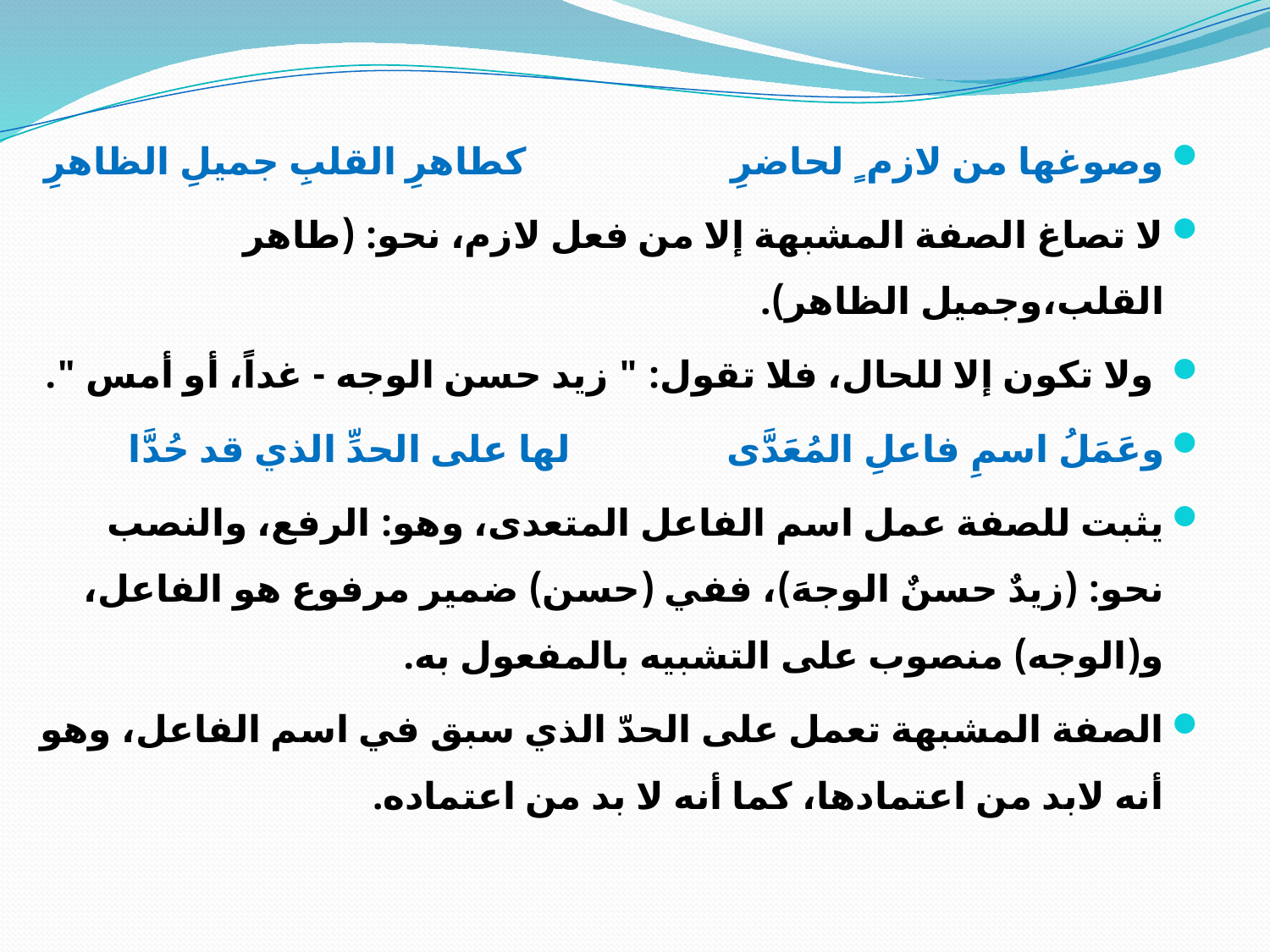

وصوغها من لازم ٍ لحاضرِ                     كطاهرِ القلبِ جميلِ الظاهرِ
لا تصاغ الصفة المشبهة إلا من فعل لازم، نحو: (طاهر القلب،وجميل الظاهر).
 ولا تكون إلا للحال، فلا تقول: " زيد حسن الوجه - غداً، أو أمس ".
وعَمَلُ اسمِ فاعلِ المُعَدَّى                لها على الحدِّ الذي قد حُدَّا
يثبت للصفة عمل اسم الفاعل المتعدى، وهو: الرفع، والنصب نحو: (زيدٌ حسنٌ الوجهَ)، ففي (حسن) ضمير مرفوع هو الفاعل، و(الوجه) منصوب على التشبيه بالمفعول به.
الصفة المشبهة تعمل على الحدّ الذي سبق في اسم الفاعل، وهو أنه لابد من اعتمادها، كما أنه لا بد من اعتماده.